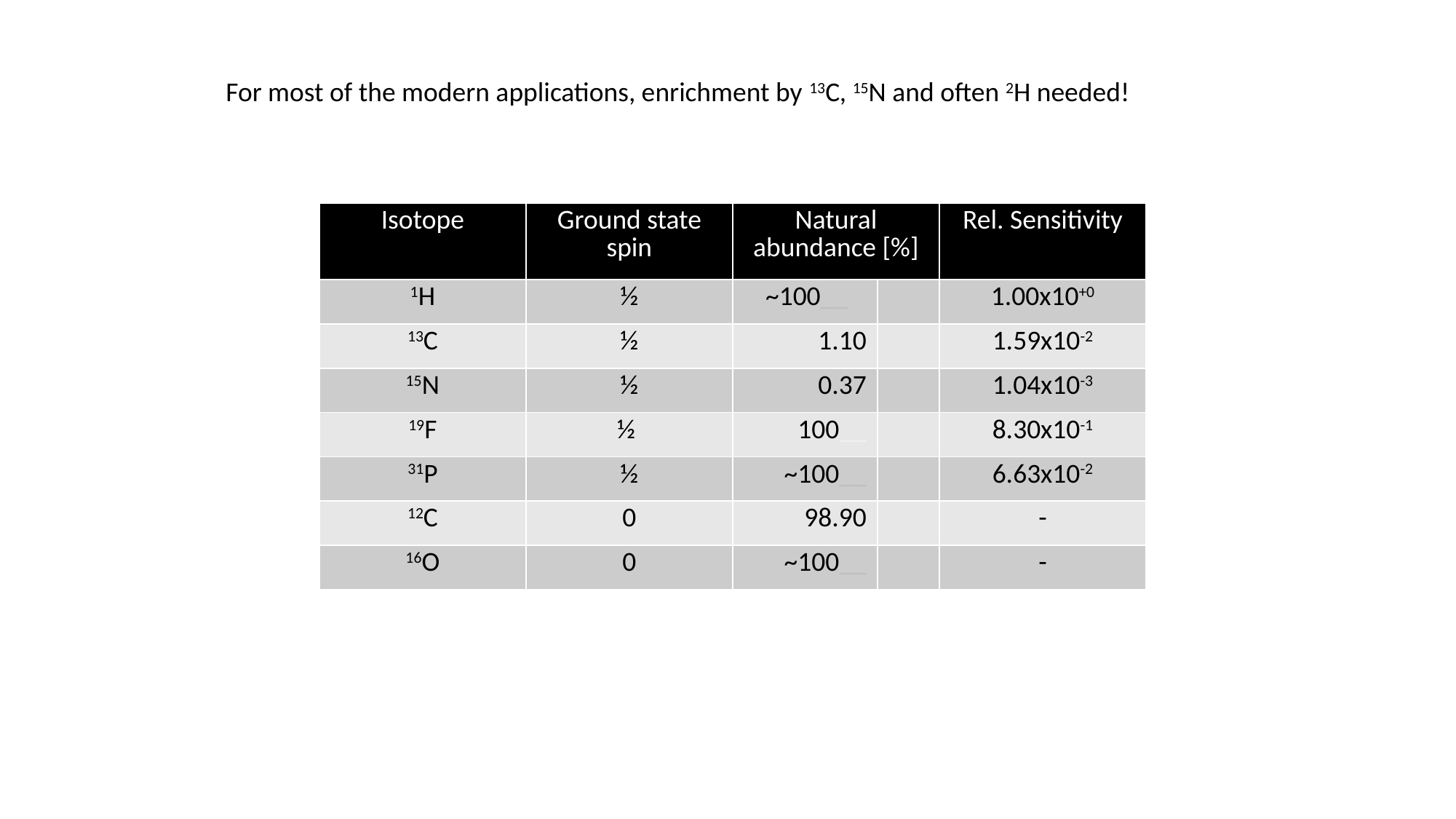

For most of the modern applications, enrichment by 13C, 15N and often 2H needed!

| Isotope | Ground state spin | Natural abundance [%] |  | Rel. Sensitivity |
| --- | --- | --- | --- | --- |
| 1H | ½ | ~100\_\_ |  | 1.00x10+0 |
| 13C | ½ | 1.10 |  | 1.59x10-2 |
| 15N | ½ | 0.37 |  | 1.04x10-3 |
| 19F | ½ | 100\_\_ |  | 8.30x10-1 |
| 31P | ½ | ~100\_\_ |  | 6.63x10-2 |
| 12C | 0 | 98.90 |  | - |
| 16O | 0 | ~100\_\_ |  | - |